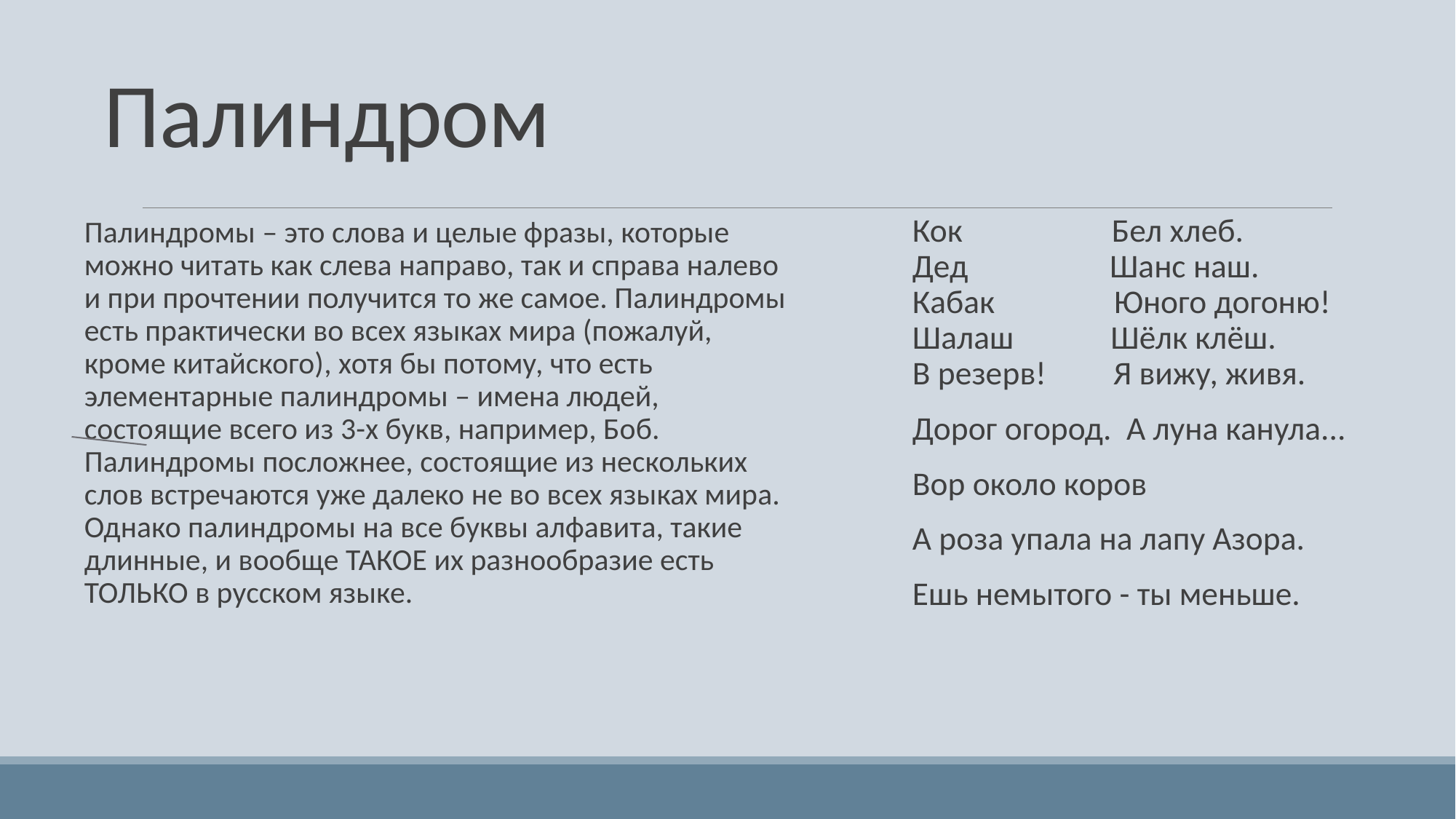

# Палиндром
Кок                    Бел хлеб.
Дед                   Шанс наш.
Кабак                Юного догоню!
Шалаш             Шёлк клёш.
В резерв!         Я вижу, живя.
Дорог огород.  А луна канула...
Вор около коров
А роза упала на лапу Азора.
Ешь немытого - ты меньше.
Палиндромы – это слова и целые фразы, которые можно читать как слева направо, так и справа налево и при прочтении получится то же самое. Палиндромы есть практически во всех языках мира (пожалуй, кроме китайского), хотя бы потому, что есть элементарные палиндромы – имена людей, состоящие всего из 3-х букв, например, Боб.
Палиндромы посложнее, состоящие из нескольких слов встречаются уже далеко не во всех языках мира. Однако палиндромы на все буквы алфавита, такие длинные, и вообще ТАКОЕ их разнообразие есть ТОЛЬКО в русском языке.